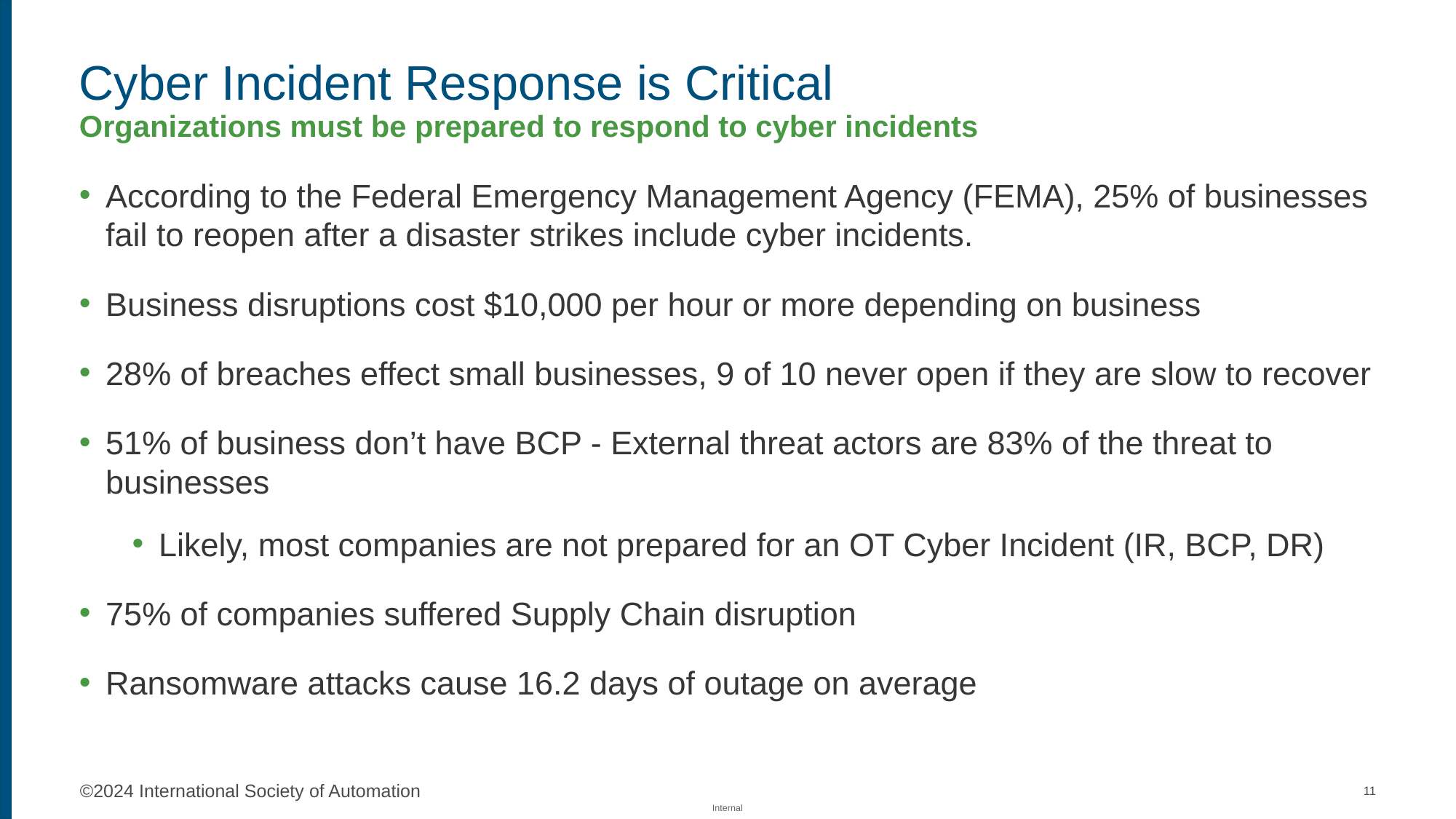

# Cyber Incident Response is Critical Organizations must be prepared to respond to cyber incidents
According to the Federal Emergency Management Agency (FEMA), 25% of businesses fail to reopen after a disaster strikes include cyber incidents.
Business disruptions cost $10,000 per hour or more depending on business
28% of breaches effect small businesses, 9 of 10 never open if they are slow to recover
51% of business don’t have BCP - External threat actors are 83% of the threat to businesses
Likely, most companies are not prepared for an OT Cyber Incident (IR, BCP, DR)
75% of companies suffered Supply Chain disruption
Ransomware attacks cause 16.2 days of outage on average
11